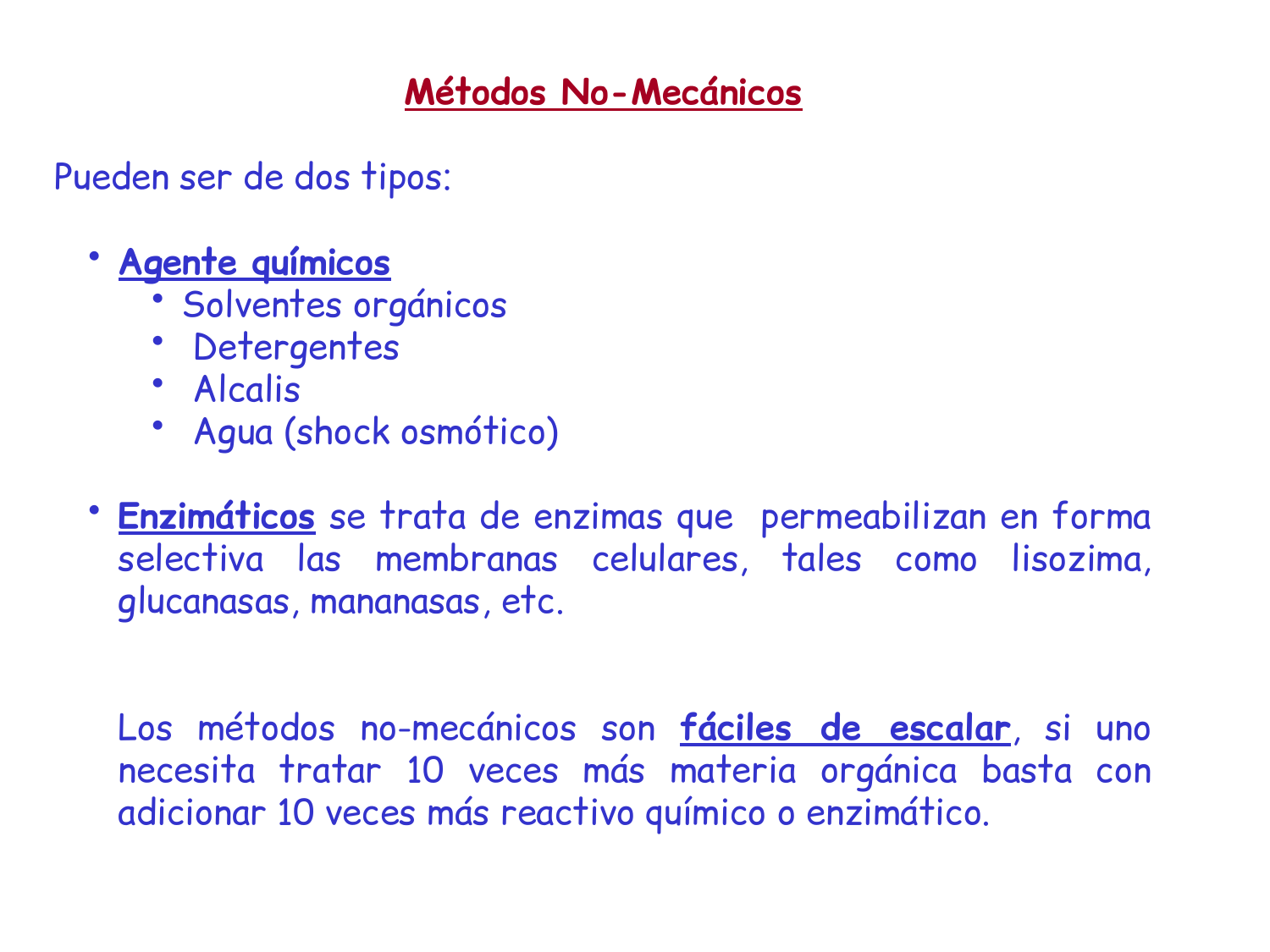

Métodos No-Mecánicos

Pueden ser de dos tipos:

Agente químicos
Solventes orgánicos
 Detergentes
 Alcalis
 Agua (shock osmótico)

Enzimáticos se trata de enzimas que  permeabilizan en forma selectiva las membranas celulares, tales como lisozima, glucanasas, mananasas, etc.

Los métodos no-mecánicos son fáciles de escalar, si uno necesita tratar 10 veces más materia orgánica basta con adicionar 10 veces más reactivo químico o enzimático.